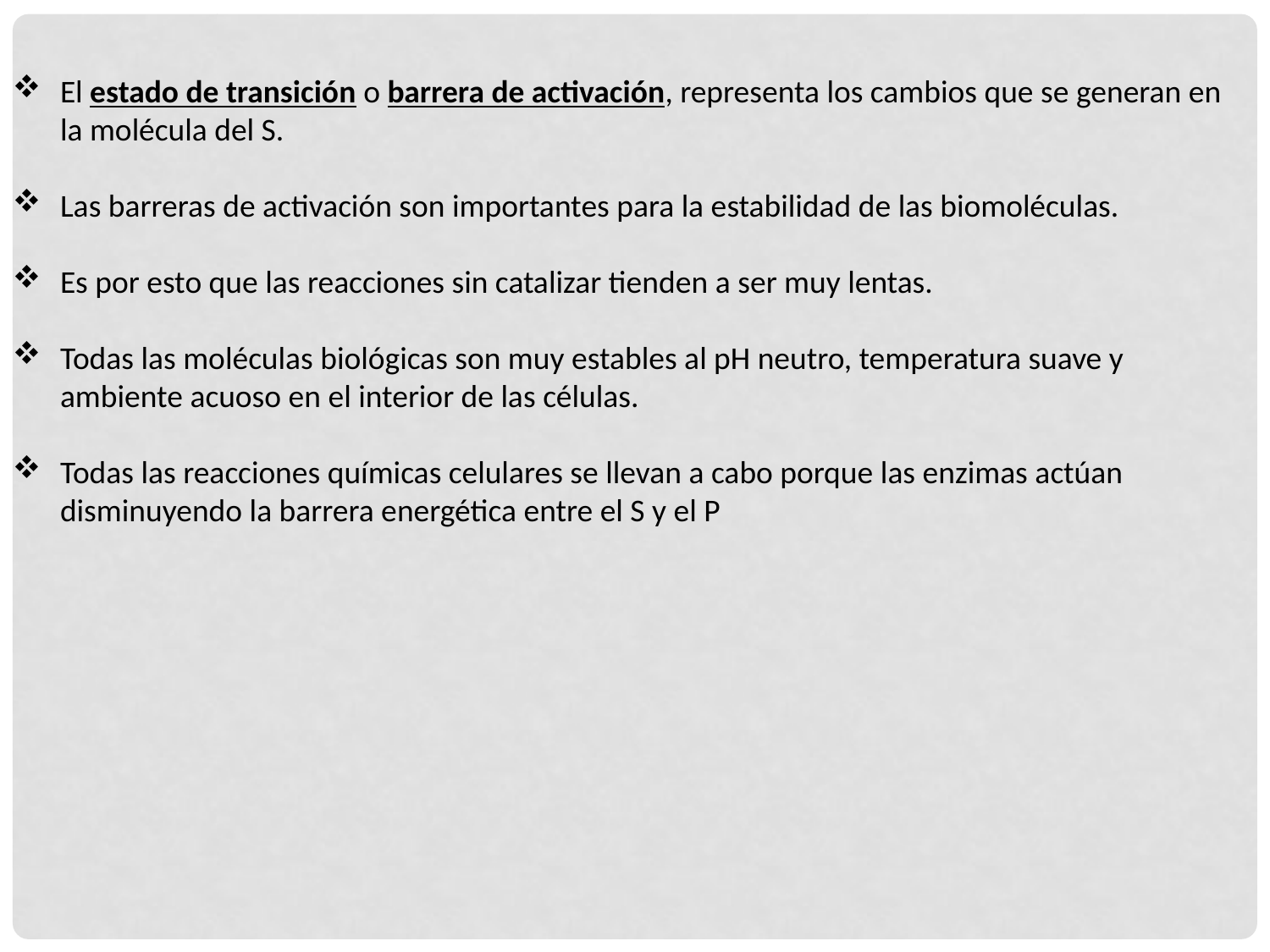

El estado de transición o barrera de activación, representa los cambios que se generan en la molécula del S.

Las barreras de activación son importantes para la estabilidad de las biomoléculas.

Es por esto que las reacciones sin catalizar tienden a ser muy lentas.

Todas las moléculas biológicas son muy estables al pH neutro, temperatura suave y ambiente acuoso en el interior de las células.

Todas las reacciones químicas celulares se llevan a cabo porque las enzimas actúan disminuyendo la barrera energética entre el S y el P